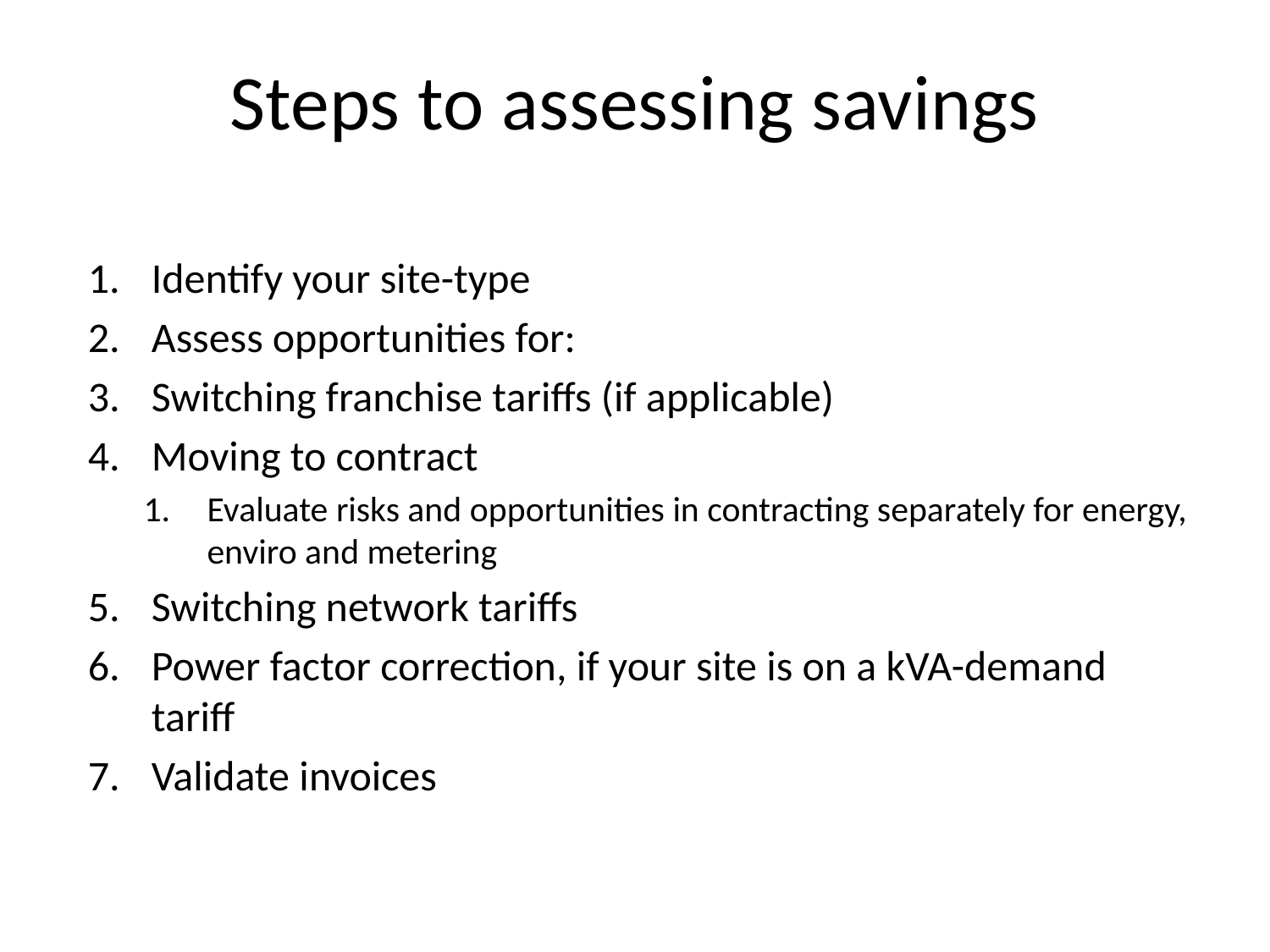

# Steps to assessing savings
Identify your site-type
Assess opportunities for:
Switching franchise tariffs (if applicable)
Moving to contract
Evaluate risks and opportunities in contracting separately for energy, enviro and metering
Switching network tariffs
Power factor correction, if your site is on a kVA-demand tariff
Validate invoices